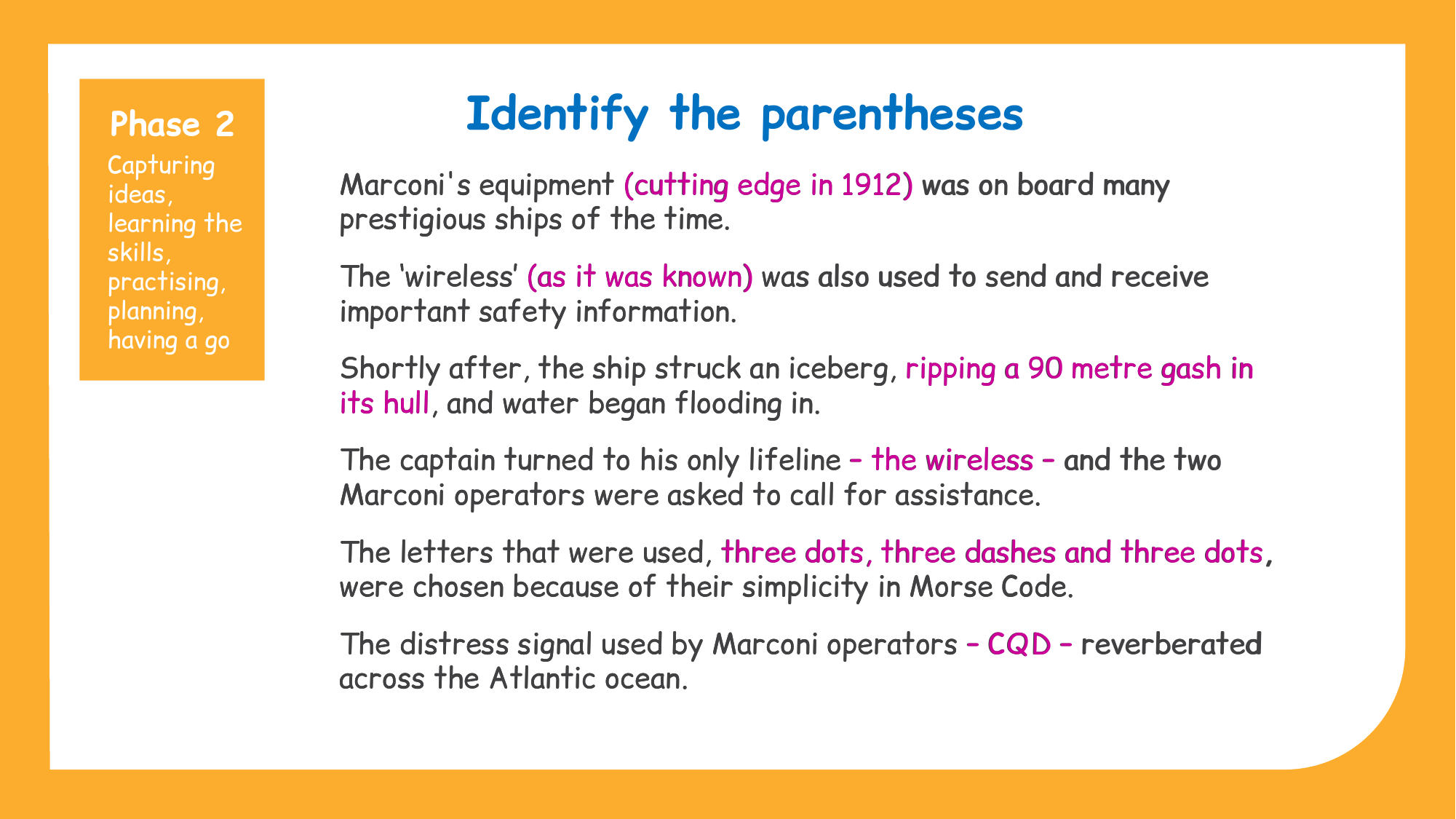

Identify the parentheses
Phase 2
Capturing ideas, learning the skills, practising, planning, having a go
Marconi's equipment (cutting edge in 1912) was on board many prestigious ships of the time.
The ‘wireless’ (as it was known) was also used to send and receive important safety information.
Shortly after, the ship struck an iceberg, ripping a 90 metre gash in its hull, and water began flooding in.
The captain turned to his only lifeline – the wireless – and the two Marconi operators were asked to call for assistance.
The letters that were used, three dots, three dashes and three dots, were chosen because of their simplicity in Morse Code.
The distress signal used by Marconi operators – CQD – reverberated across the Atlantic ocean.
Marconi's equipment (cutting edge in 1912) was on board many prestigious ships of the time.
The ‘wireless’ (as it was known) was also used to send and receive important safety information.
Shortly after, the ship struck an iceberg, ripping a 90 metre gash in its hull, and water began flooding in.
The captain turned to his only lifeline – the wireless – and the two Marconi operators were asked to call for assistance.
The letters that were used, three dots, three dashes and three dots, were chosen because of their simplicity in Morse Code.
The distress signal used by Marconi operators – CQD – reverberated across the Atlantic ocean.